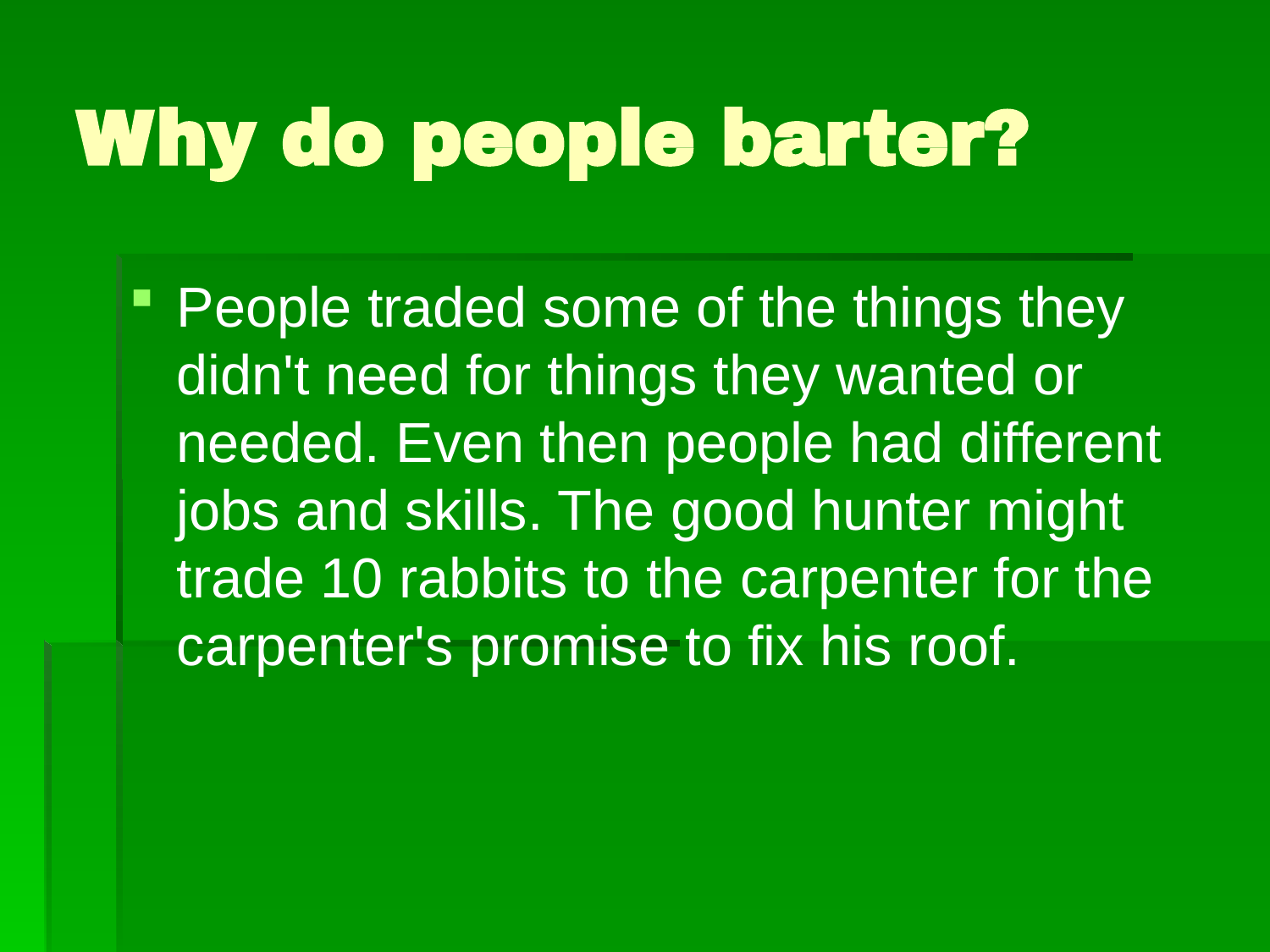

# Why do people barter?
People traded some of the things they didn't need for things they wanted or needed. Even then people had different jobs and skills. The good hunter might trade 10 rabbits to the carpenter for the carpenter's promise to fix his roof.